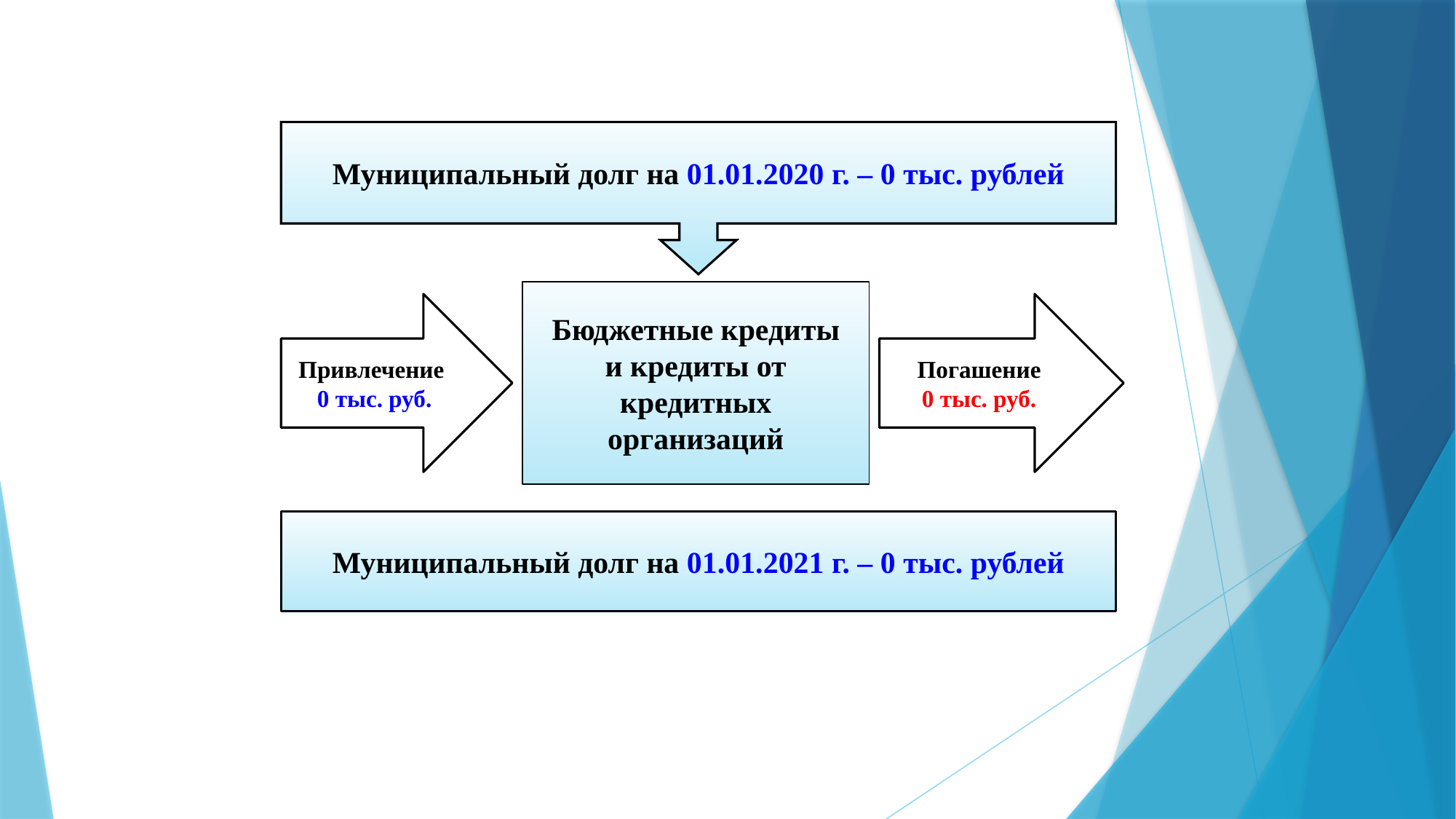

Муниципальный долг на 01.01.2020 г. – 0 тыс. рублей
Бюджетные кредиты
и кредиты от кредитных организаций
Привлечение
0 тыс. руб.
Погашение
0 тыс. руб.
Муниципальный долг на 01.01.2021 г. – 0 тыс. рублей